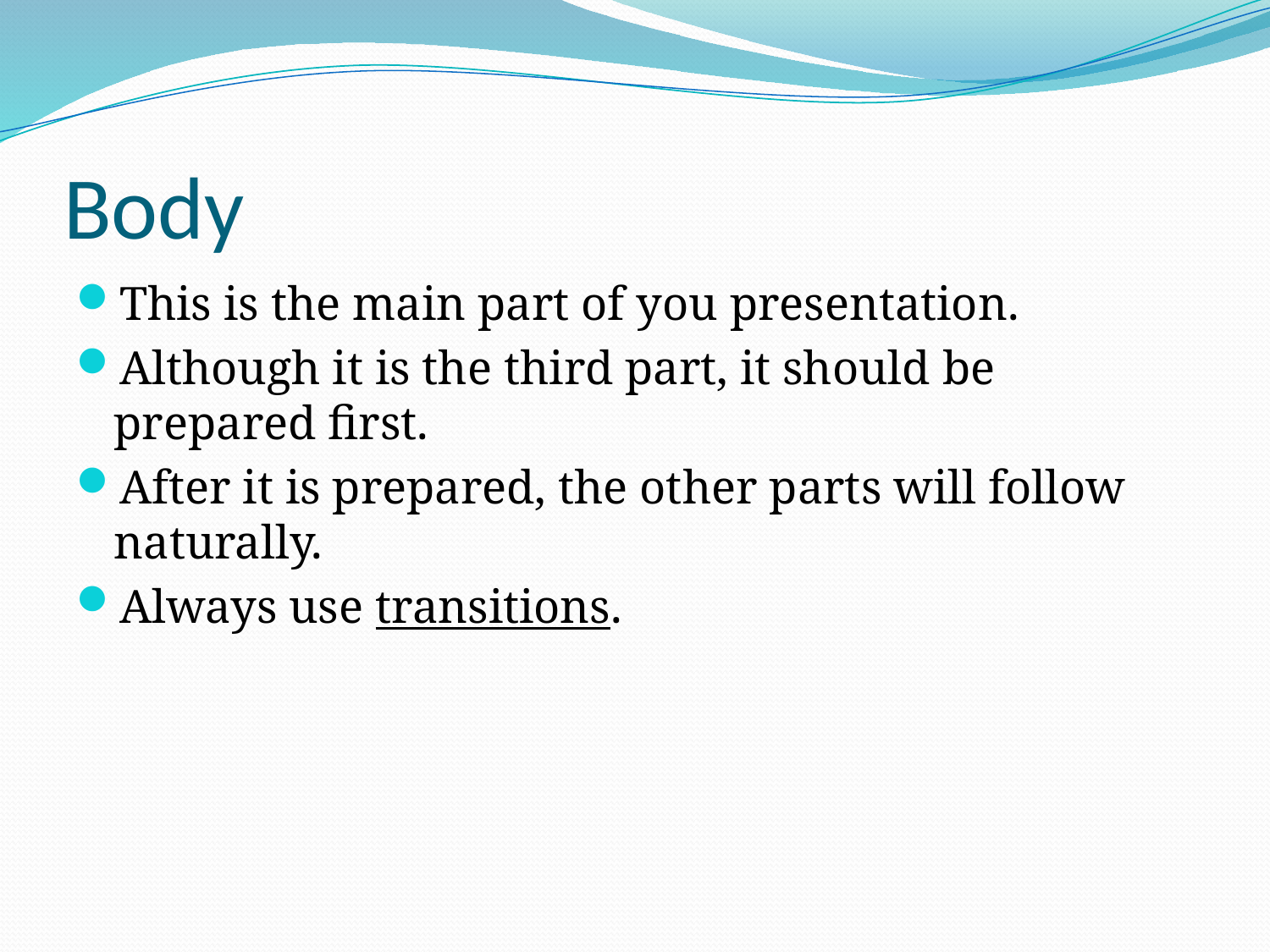

# Body
This is the main part of you presentation.
Although it is the third part, it should be prepared first.
After it is prepared, the other parts will follow naturally.
Always use transitions.